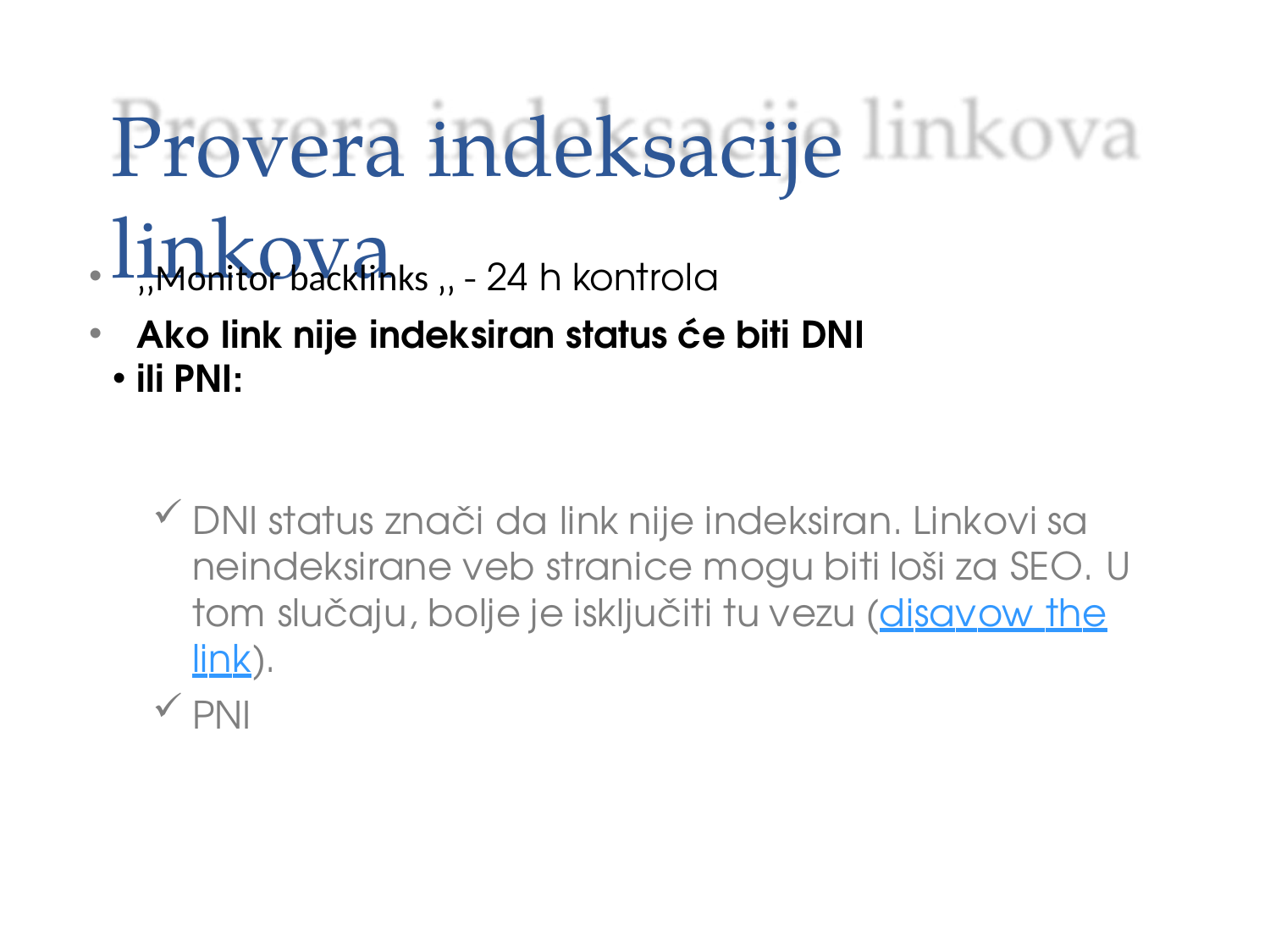

Provera indeksacije linkova
‚‚Monitor backlinks ‚‚ - 24 h kontrola
Ako link nije indeksiran status će biti DNI
ili PNI:

DNI status znači da link nije indeksiran. Linkovi sa neindeksirane veb stranice mogu biti loši za SEO. U tom slučaju, bolje je isključiti tu vezu (disavow the link).
PNI